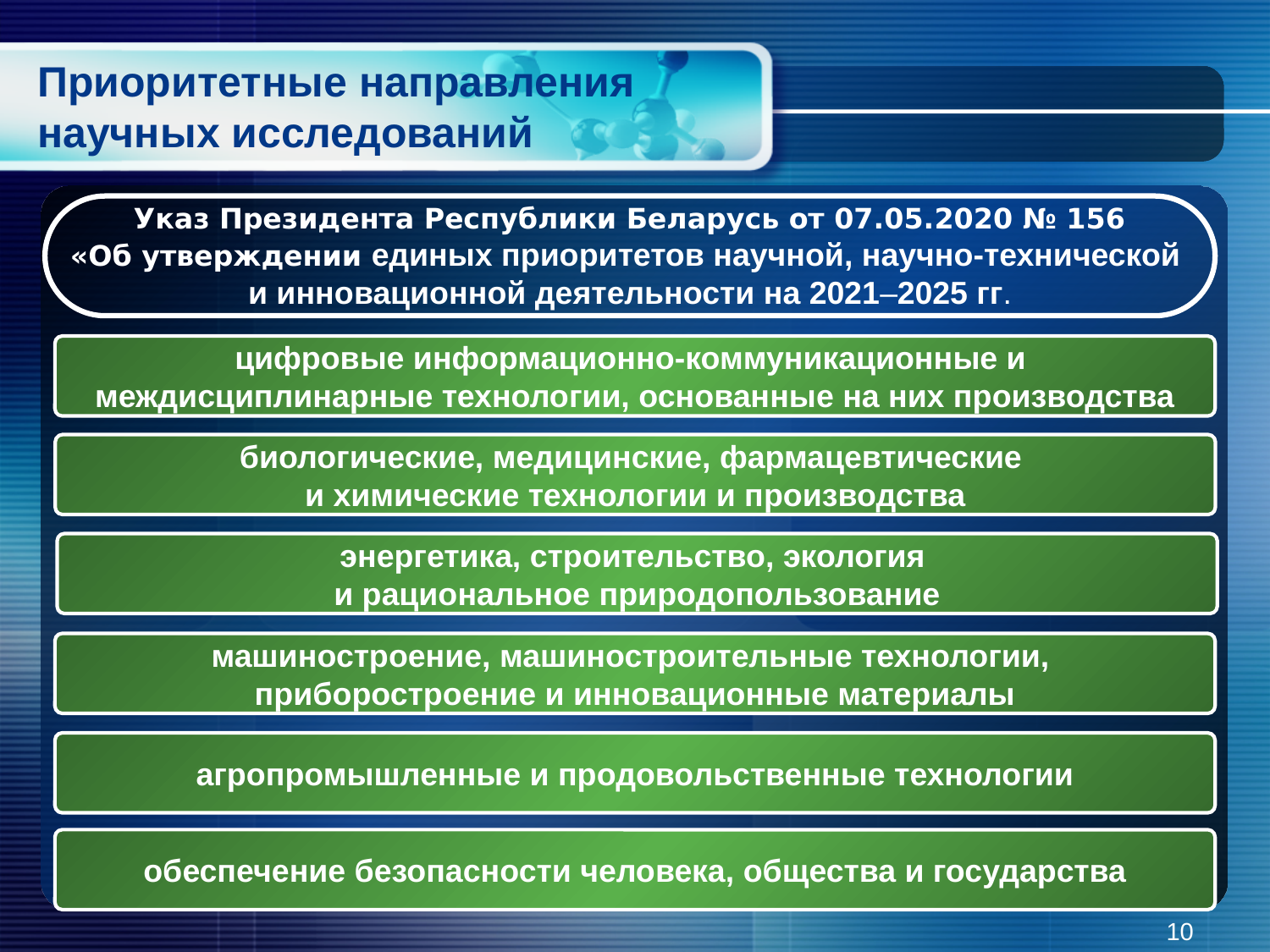

# Приоритетные направления научных исследований
Указ Президента Республики Беларусь от 07.05.2020 № 156
«Об утверждении единых приоритетов научной, научно-технической
и инновационной деятельности на 2021–2025 гг.
цифровые информационно-коммуникационные и
междисциплинарные технологии, основанные на них производства
биологические, медицинские, фармацевтические
и химические технологии и производства
энергетика, строительство, экология
и рациональное природопользование
машиностроение, машиностроительные технологии,
приборостроение и инновационные материалы
агропромышленные и продовольственные технологии
обеспечение безопасности человека, общества и государства
10